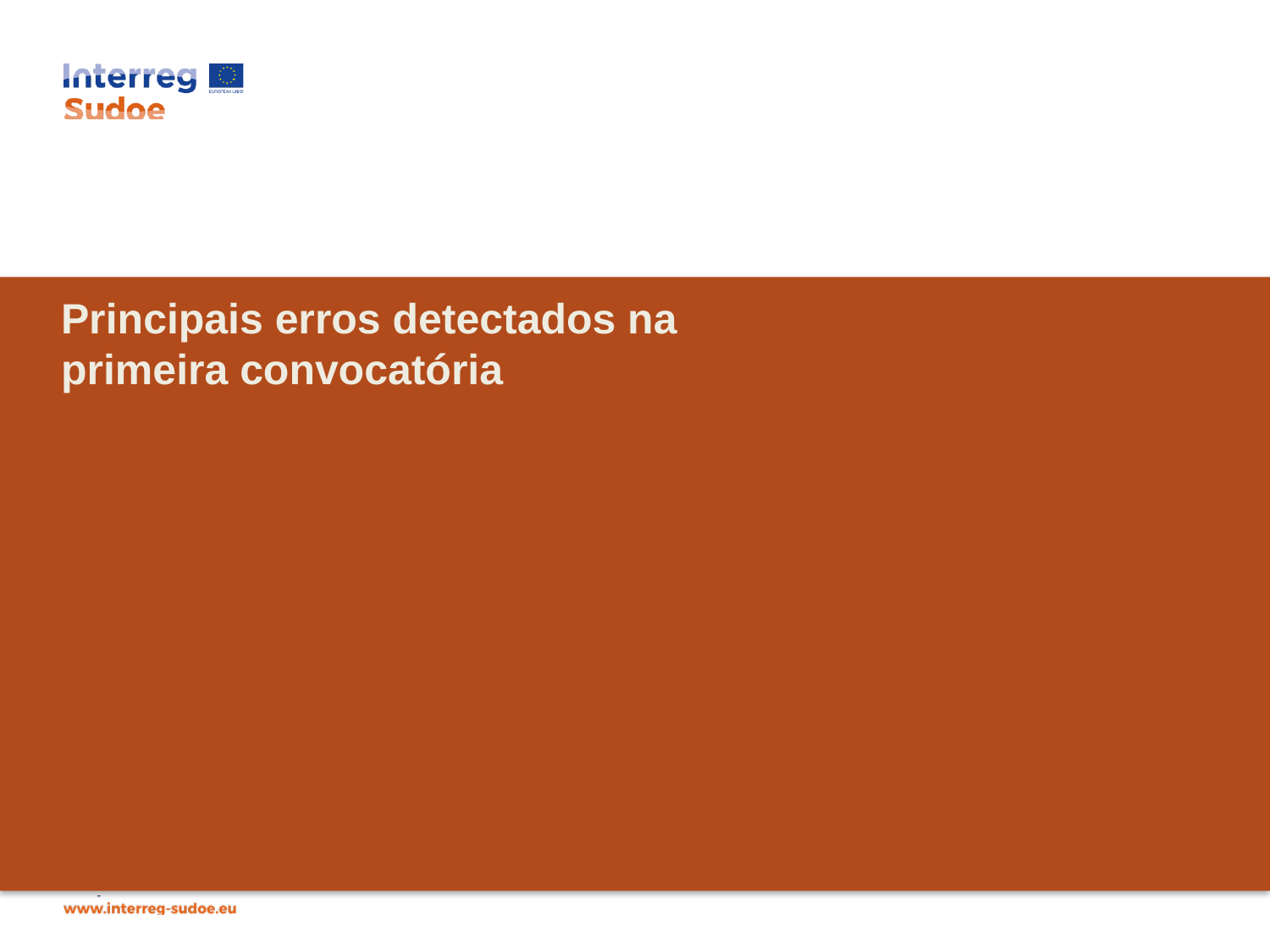

# Principais erros detectados na primeira convocatória